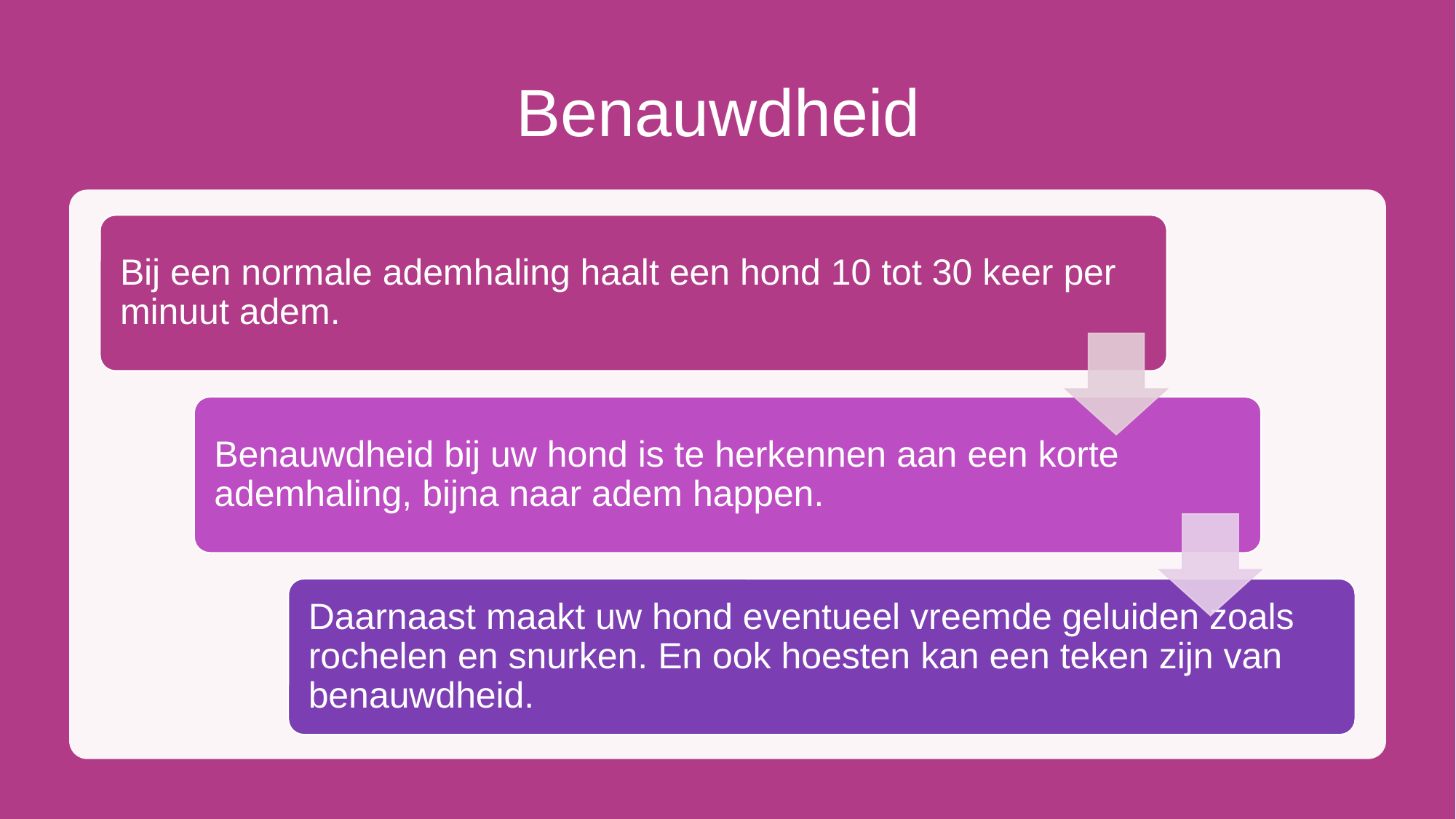

# Benauwdheid

Bij een normale ademhaling haalt een hond 10 tot 30 keer per minuut adem.
Benauwdheid bij uw hond is te herkennen aan een korte ademhaling, bijna naar adem happen.
Daarnaast maakt uw hond eventueel vreemde geluiden zoals rochelen en snurken. En ook hoesten kan een teken zijn van benauwdheid.